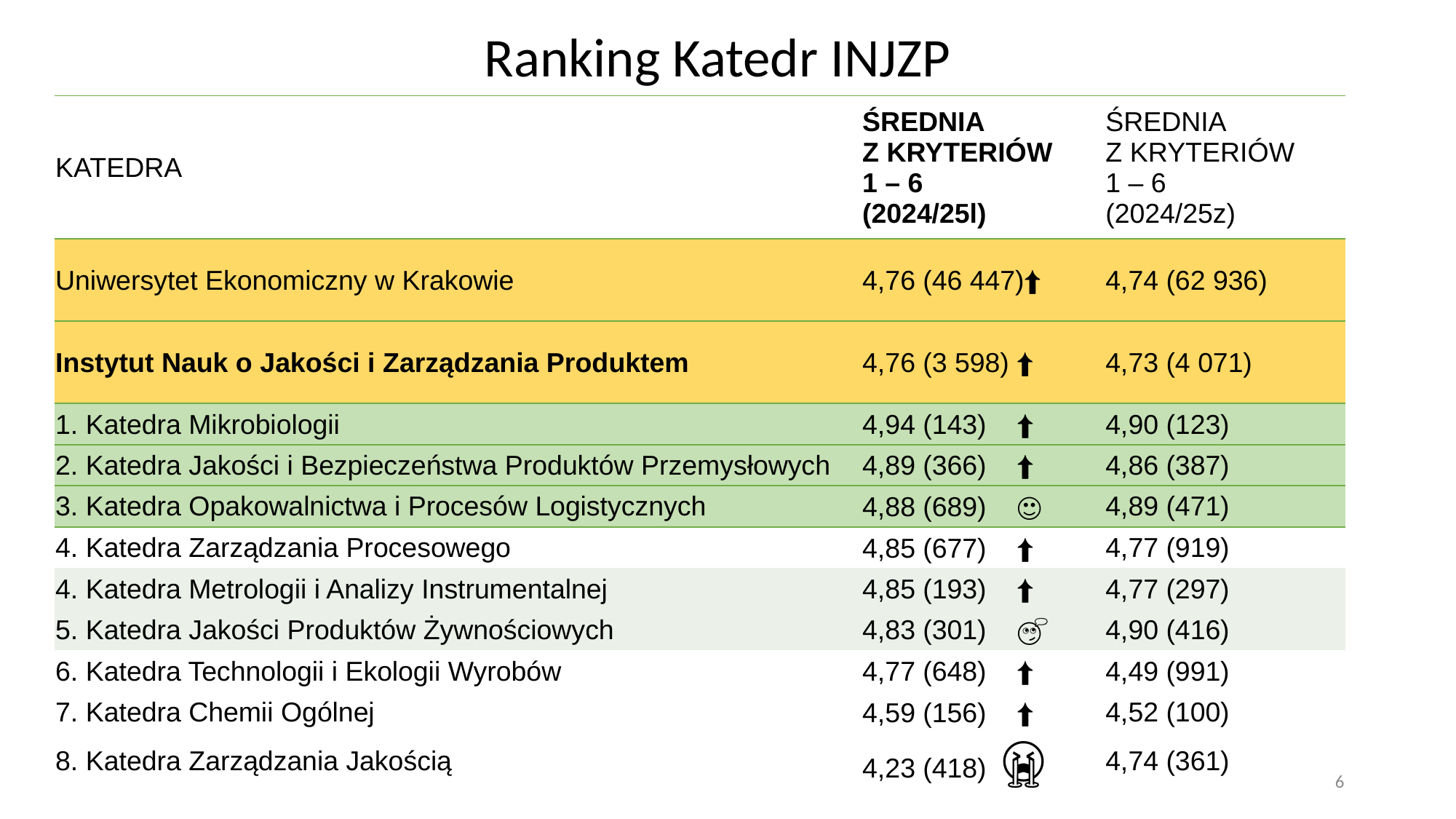

# Ranking Katedr INJZP
| KATEDRA | ŚREDNIA Z KRYTERIÓW 1 – 6 (2024/25l) | ŚREDNIA Z KRYTERIÓW 1 – 6 (2024/25z) |
| --- | --- | --- |
| Uniwersytet Ekonomiczny w Krakowie | 4,76 (46 447)⬆️ | 4,74 (62 936) |
| Instytut Nauk o Jakości i Zarządzania Produktem | 4,76 (3 598) ⬆️ | 4,73 (4 071) |
| 1. Katedra Mikrobiologii | 4,94 (143) ⬆️ | 4,90 (123) |
| 2. Katedra Jakości i Bezpieczeństwa Produktów Przemysłowych | 4,89 (366) ⬆️ | 4,86 (387) |
| 3. Katedra Opakowalnictwa i Procesów Logistycznych | 4,88 (689) 🙂 | 4,89 (471) |
| 4. Katedra Zarządzania Procesowego | 4,85 (677) ⬆️ | 4,77 (919) |
| 4. Katedra Metrologii i Analizy Instrumentalnej | 4,85 (193) ⬆️ | 4,77 (297) |
| 5. Katedra Jakości Produktów Żywnościowych | 4,83 (301) 🤔 | 4,90 (416) |
| 6. Katedra Technologii i Ekologii Wyrobów | 4,77 (648) ⬆️ | 4,49 (991) |
| 7. Katedra Chemii Ogólnej | 4,59 (156) ⬆️ | 4,52 (100) |
| 8. Katedra Zarządzania Jakością | 4,23 (418) 😭 | 4,74 (361) |
6